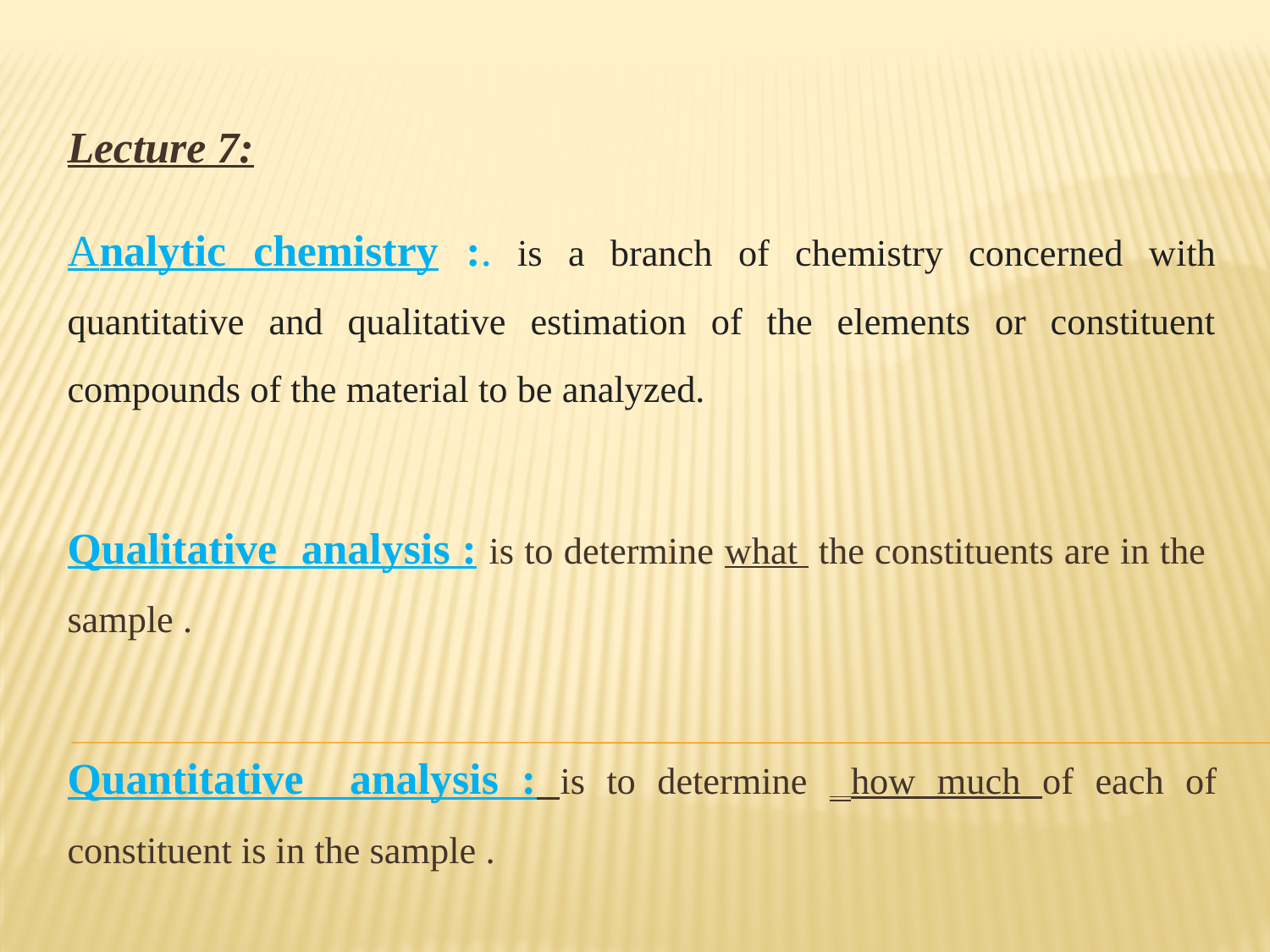

Lecture 7:
Analytic chemistry :. is a branch of chemistry concerned with quantitative and qualitative estimation of the elements or constituent compounds of the material to be analyzed.

Qualitative  analysis : is to determine what  the constituents are in the  sample .

Quantitative  analysis : is to determine  how much of each of constituent is in the sample .